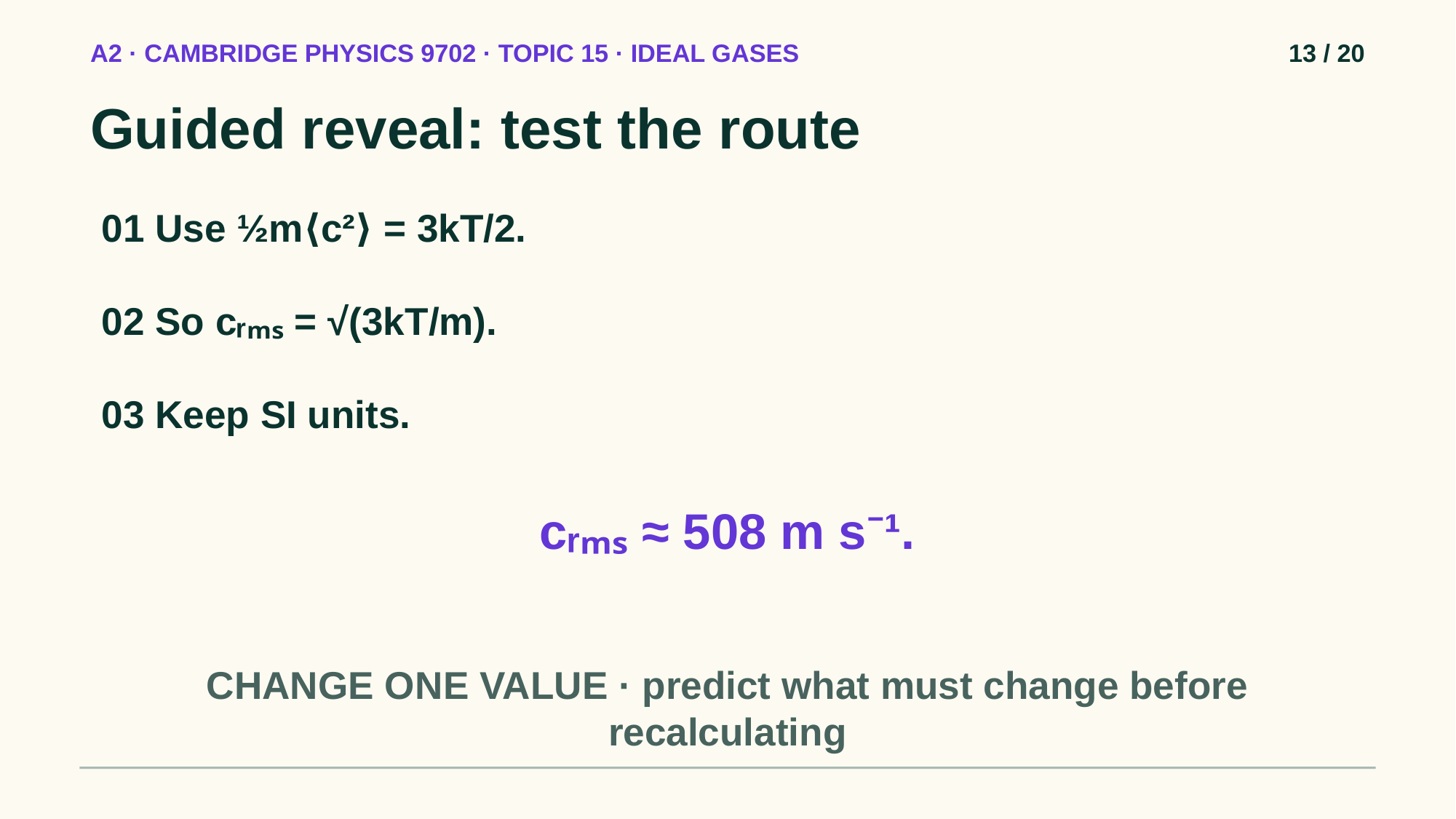

A2 · CAMBRIDGE PHYSICS 9702 · TOPIC 15 · IDEAL GASES
13 / 20
Guided reveal: test the route
01 Use ½m⟨c²⟩ = 3kT/2.
02 So cᵣₘₛ = √(3kT/m).
03 Keep SI units.
cᵣₘₛ ≈ 508 m s⁻¹.
CHANGE ONE VALUE · predict what must change before recalculating